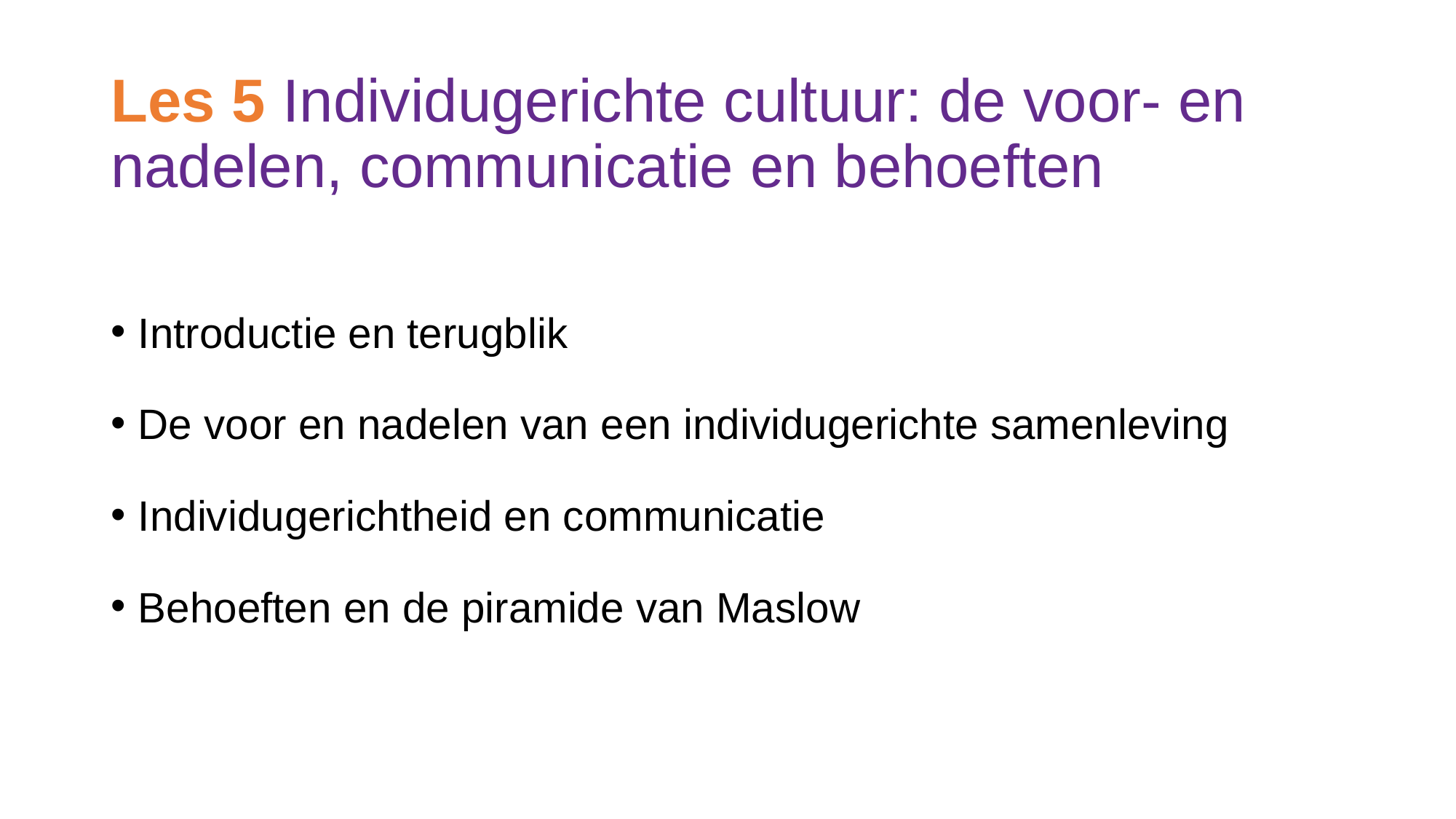

# Les 5 Individugerichte cultuur: de voor- en nadelen, communicatie en behoeften
Introductie en terugblik
De voor en nadelen van een individugerichte samenleving
Individugerichtheid en communicatie
Behoeften en de piramide van Maslow